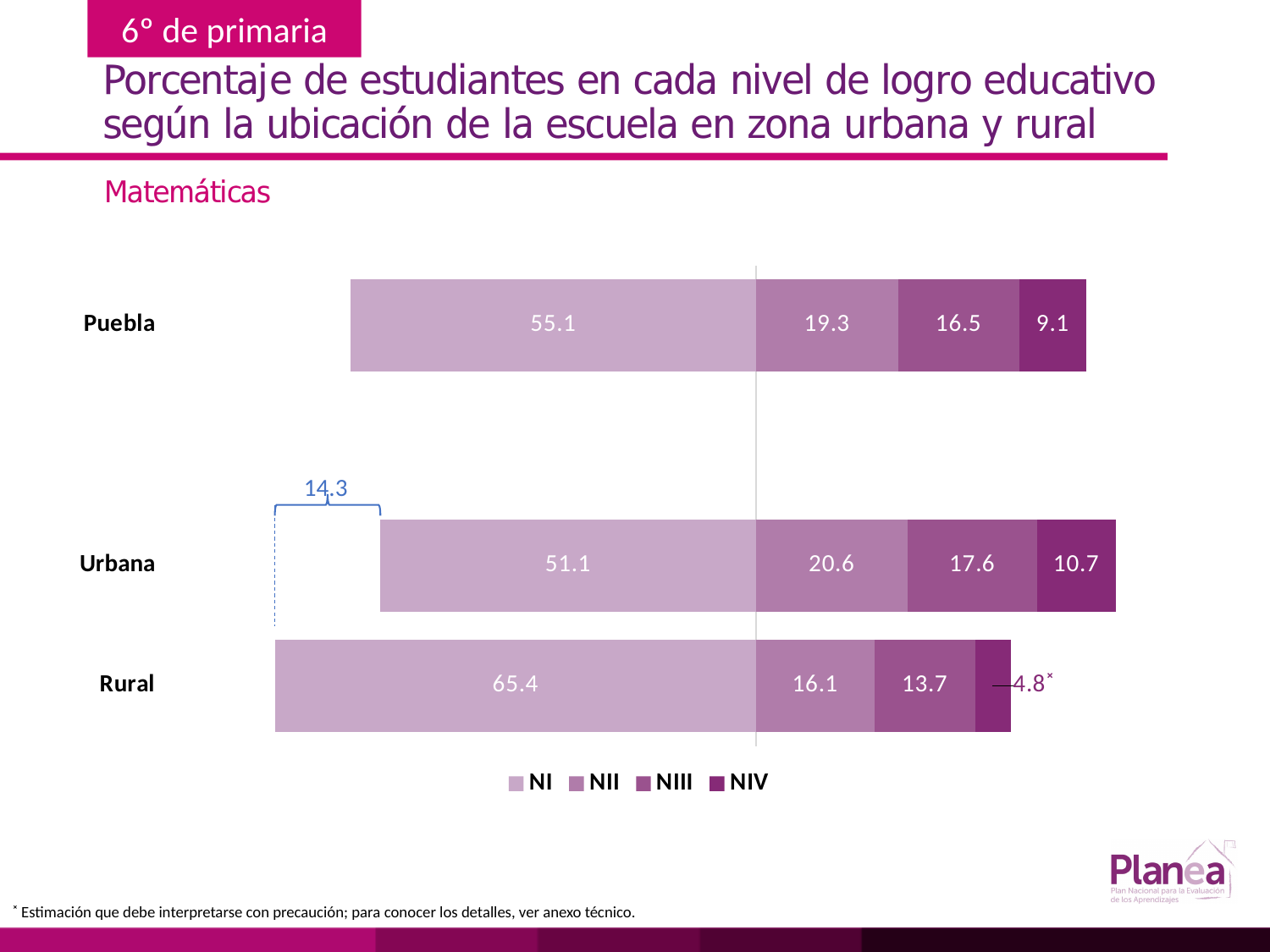

# Porcentaje de estudiantes en cada nivel de logro educativo según la ubicación de la escuela en zona urbana y rural

Matemáticas

### Chart

| Category |  |  |  |  |
|---|---|---|---|---|
| Rural | -65.4 | 16.1 | 13.7 | 4.8 |
| Urbana | -51.1 | 20.6 | 17.6 | 10.7 |
|  | None | None | None | None |
| Puebla | -55.1 | 19.3 | 16.5 | 9.1 |
14.3
˟ Estimación que debe interpretarse con precaución; para conocer los detalles, ver anexo técnico.